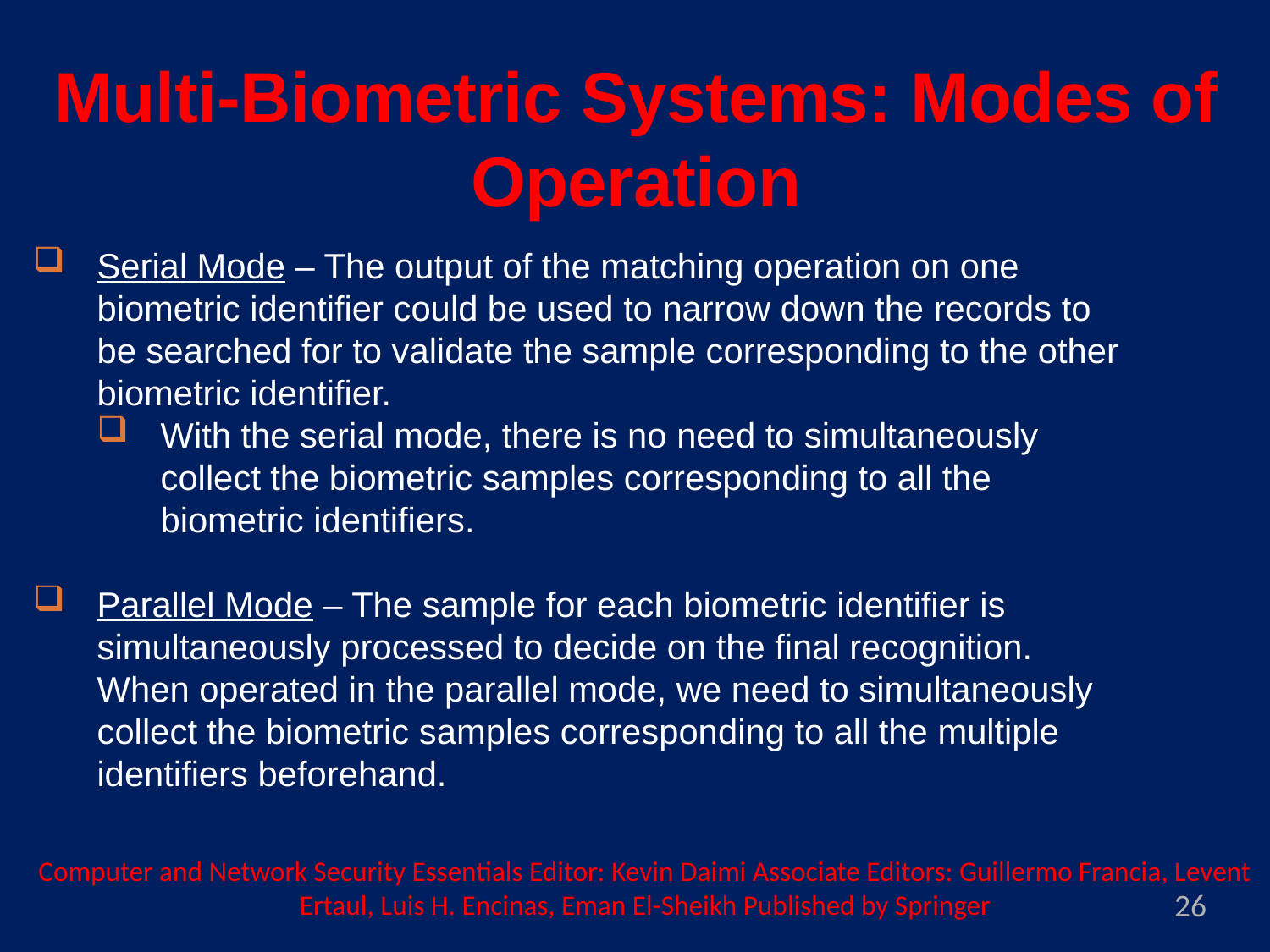

Multi-Biometric Systems: Modes of Operation
Serial Mode – The output of the matching operation on one biometric identifier could be used to narrow down the records to be searched for to validate the sample corresponding to the other biometric identifier.
With the serial mode, there is no need to simultaneously collect the biometric samples corresponding to all the biometric identifiers.

Parallel Mode – The sample for each biometric identifier is simultaneously processed to decide on the final recognition. When operated in the parallel mode, we need to simultaneously collect the biometric samples corresponding to all the multiple identifiers beforehand.
Computer and Network Security Essentials Editor: Kevin Daimi Associate Editors: Guillermo Francia, Levent Ertaul, Luis H. Encinas, Eman El-Sheikh Published by Springer
26